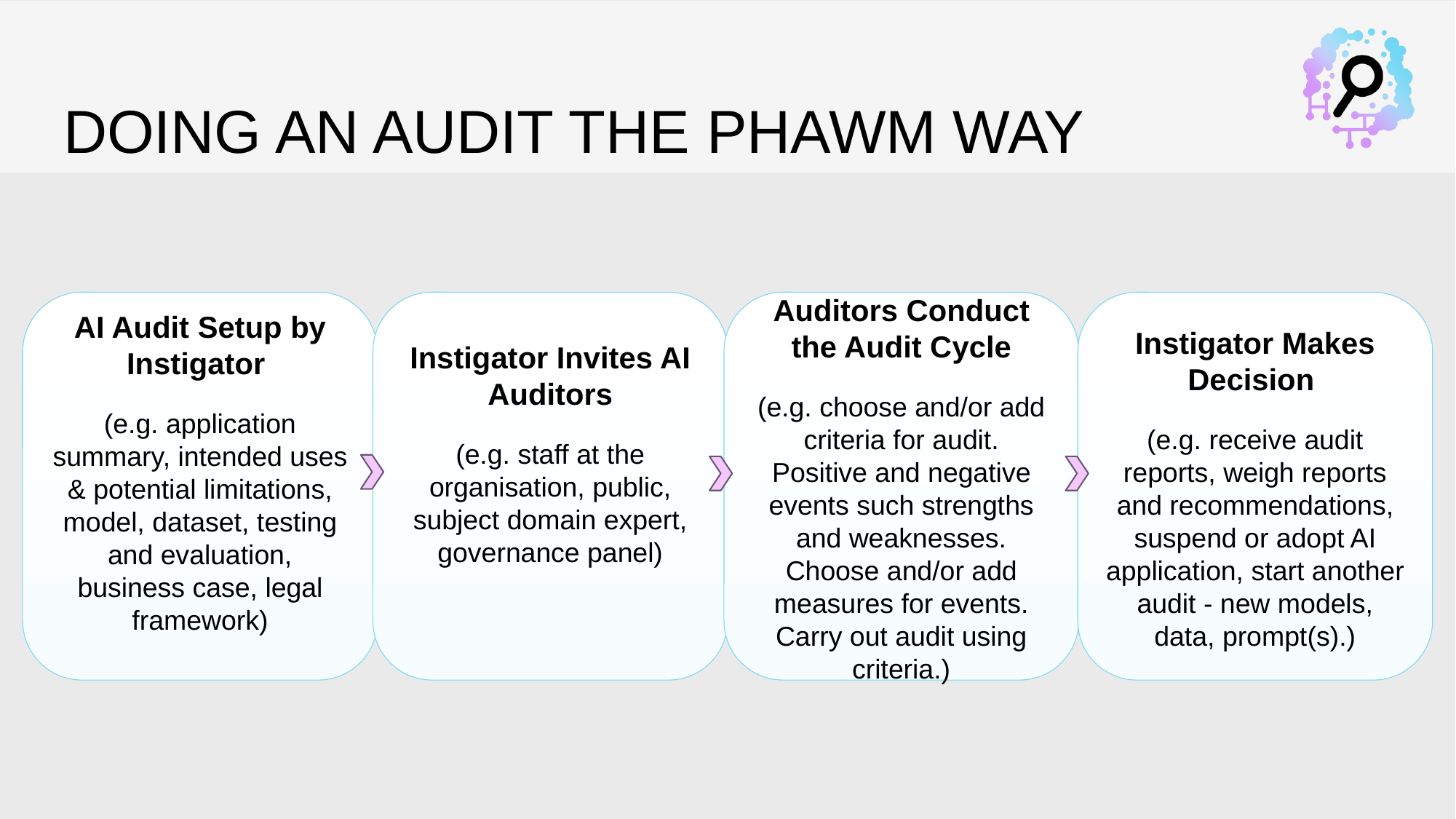

# Doing an audit the phawm way
Instigator Invites AI Auditors

(e.g. staff at the organisation, public, subject domain expert, governance panel)

Auditors Conduct the Audit Cycle

(e.g. choose and/or add criteria for audit. Positive and negative events such strengths and weaknesses. Choose and/or add measures for events. Carry out audit using criteria.)

Instigator Makes Decision

(e.g. receive audit reports, weigh reports and recommendations, suspend or adopt AI application, start another audit - new models, data, prompt(s).)

AI Audit Setup by Instigator

(e.g. application summary, intended uses & potential limitations, model, dataset, testing and evaluation, business case, legal framework)